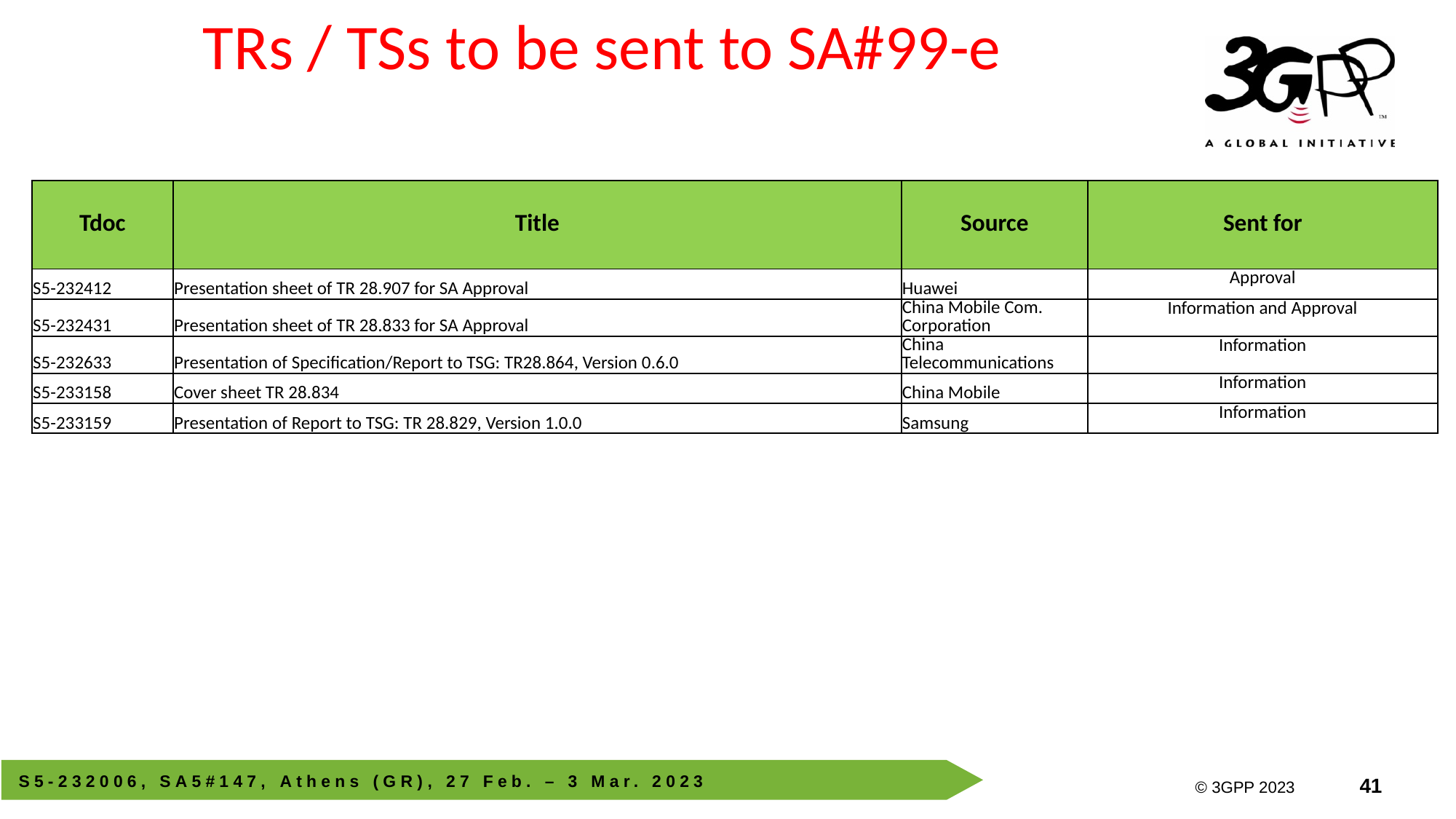

# TRs / TSs to be sent to SA#99-e
| Tdoc | Title | Source | Sent for |
| --- | --- | --- | --- |
| S5-232412 | Presentation sheet of TR 28.907 for SA Approval | Huawei | Approval |
| S5-232431 | Presentation sheet of TR 28.833 for SA Approval | China Mobile Com. Corporation | Information and Approval |
| S5-232633 | Presentation of Specification/Report to TSG: TR28.864, Version 0.6.0 | China Telecommunications | Information |
| S5-233158 | Cover sheet TR 28.834 | China Mobile | Information |
| S5-233159 | Presentation of Report to TSG: TR 28.829, Version 1.0.0 | Samsung | Information |